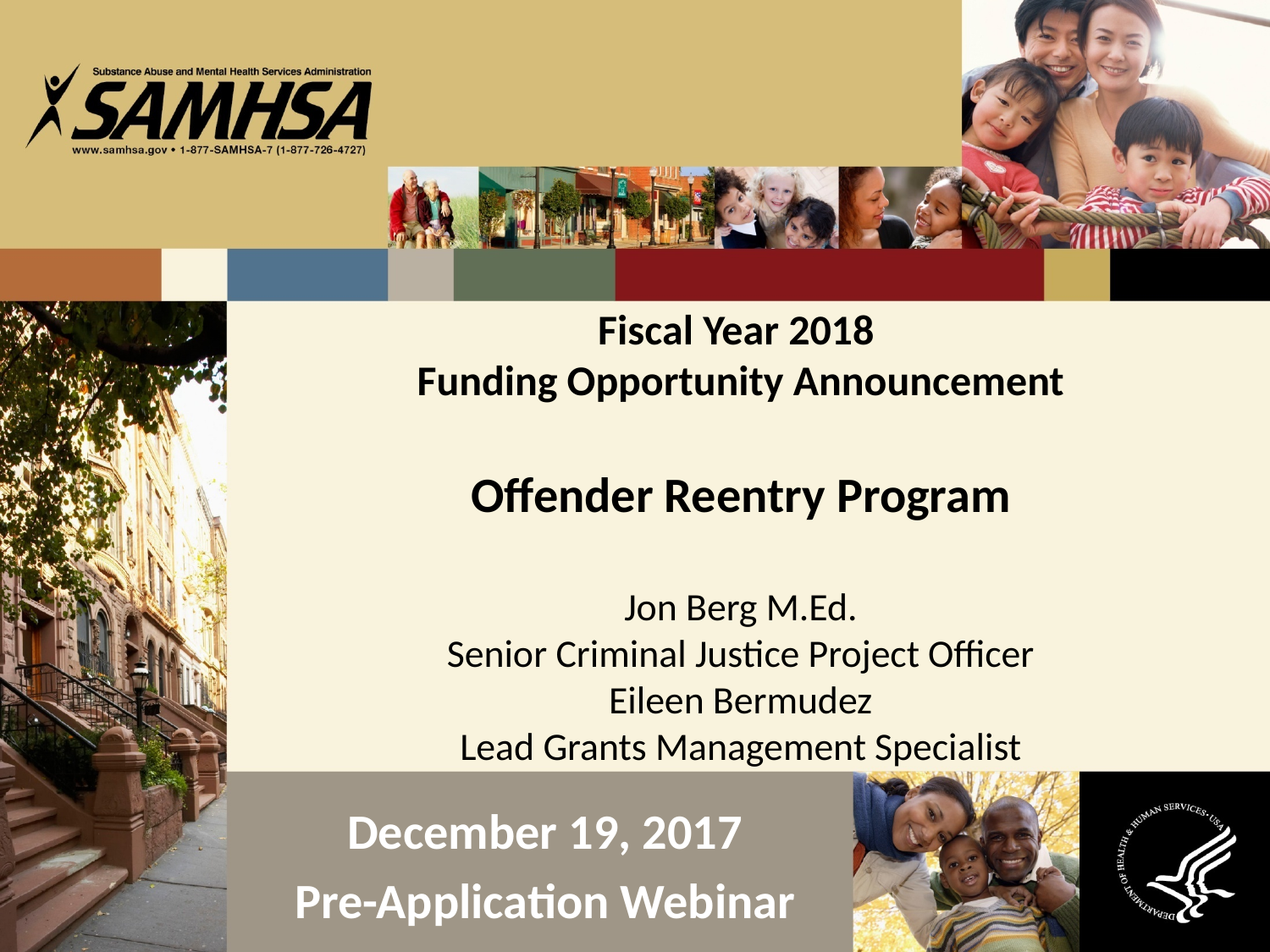

# Fiscal Year 2018 Funding Opportunity Announcement Offender Reentry Program Jon Berg M.Ed. Senior Criminal Justice Project Officer Eileen Bermudez Lead Grants Management Specialist
December 19, 2017
Pre-Application Webinar